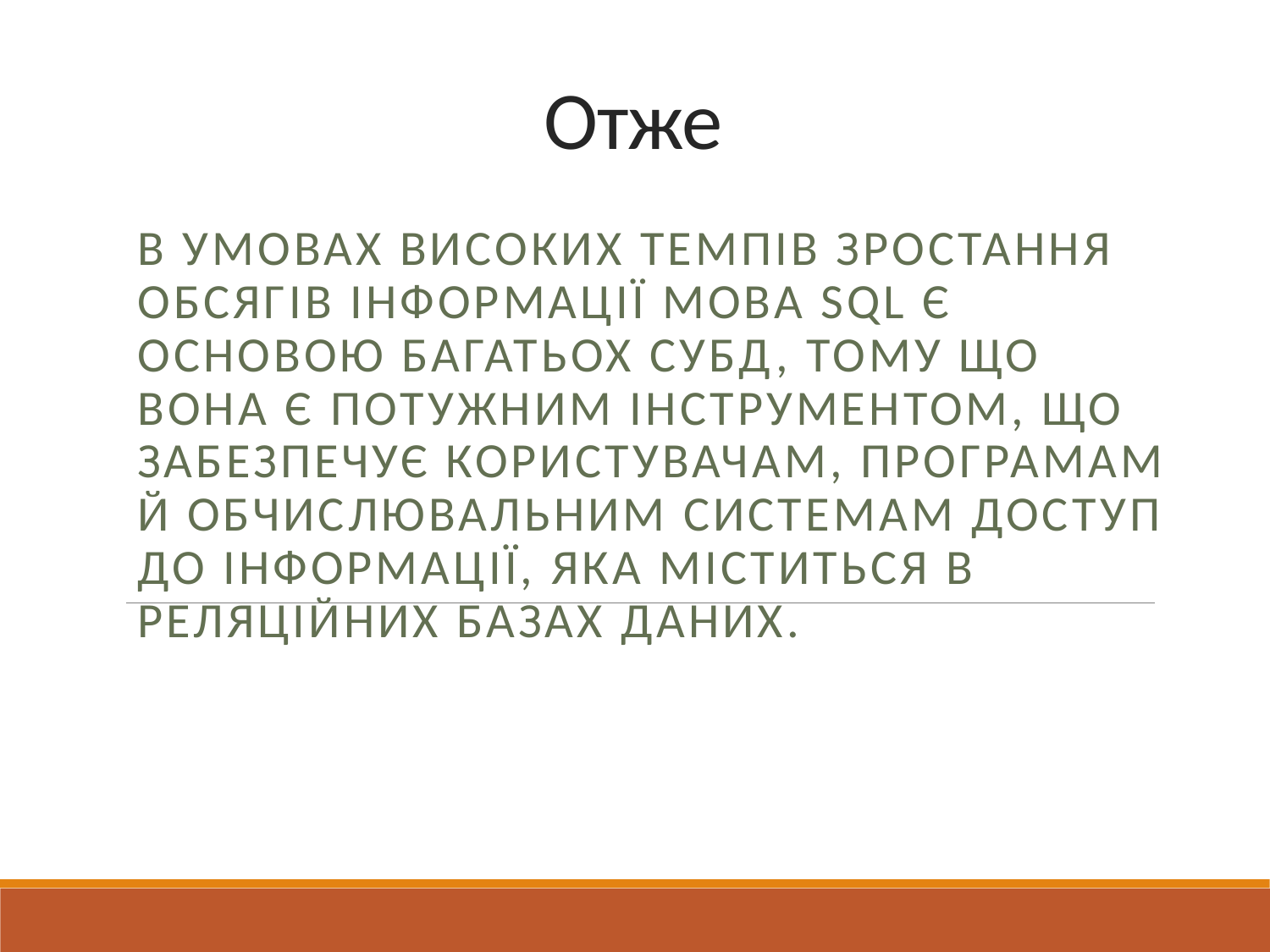

# Отже
В умовах високих темпів зростання обсягів інформації мова SQL є основою багатьох СУБД, тому що вона є потужним інструментом, що забезпечує користувачам, програмам й обчислювальним системам доступ до інформації, яка міститься в реляційних базах даних.